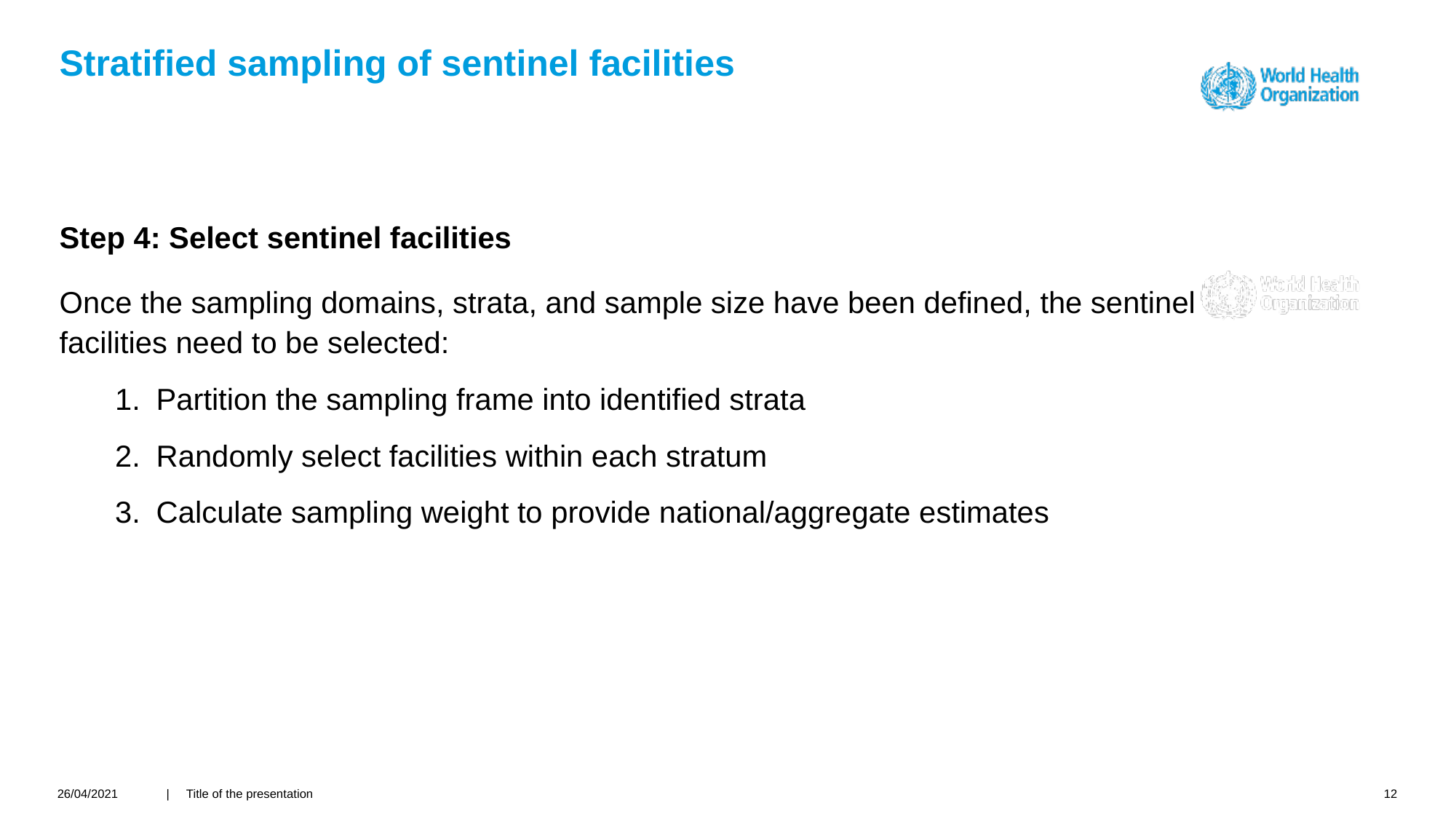

# Stratified sampling of sentinel facilities
Step 4: Select sentinel facilities
Once the sampling domains, strata, and sample size have been defined, the sentinel facilities need to be selected:
Partition the sampling frame into identified strata
Randomly select facilities within each stratum
Calculate sampling weight to provide national/aggregate estimates

26/04/2021
|     Title of the presentation
12